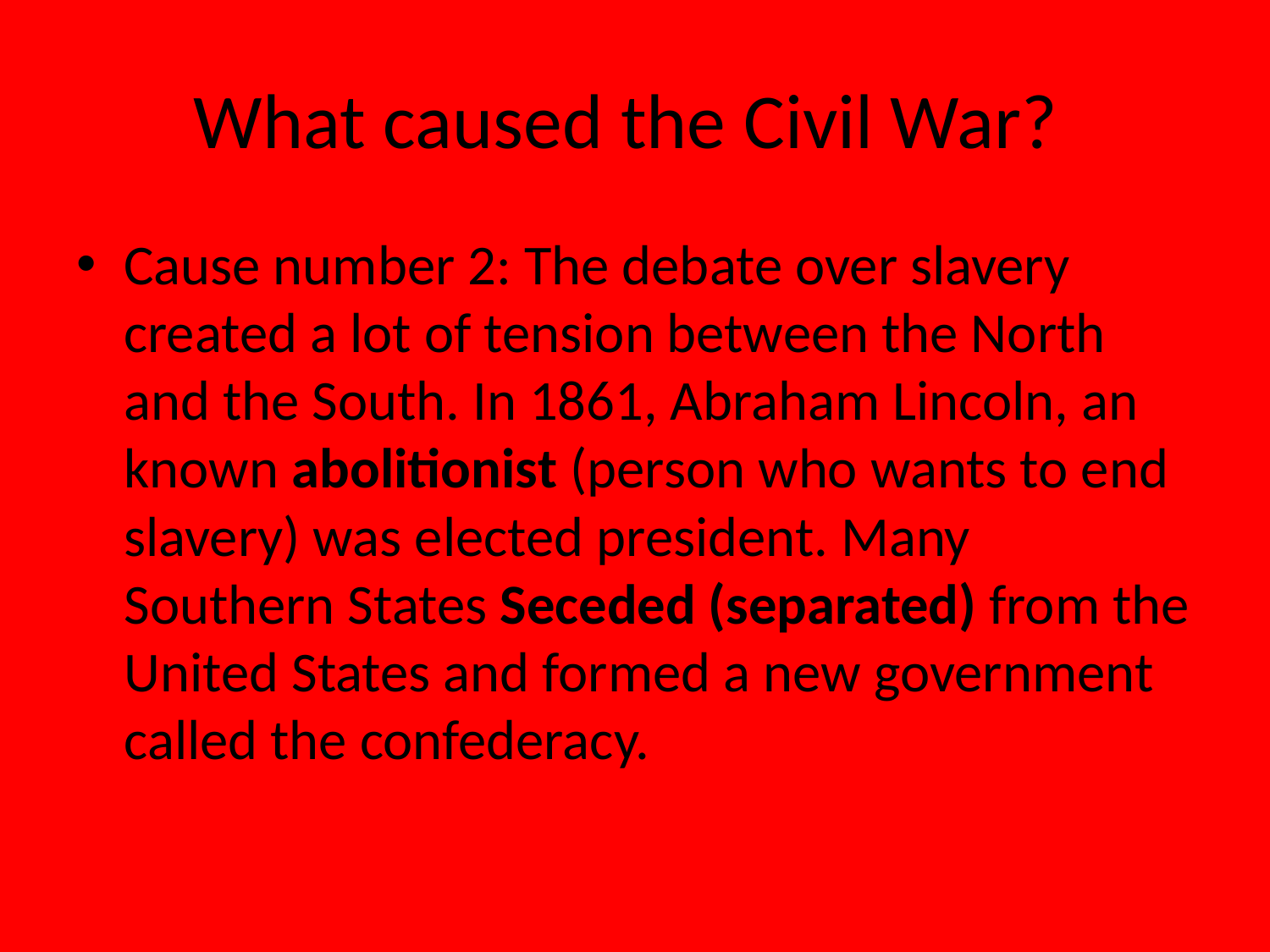

# What caused the Civil War?
Cause number 2: The debate over slavery created a lot of tension between the North and the South. In 1861, Abraham Lincoln, an known abolitionist (person who wants to end slavery) was elected president. Many Southern States Seceded (separated) from the United States and formed a new government called the confederacy.